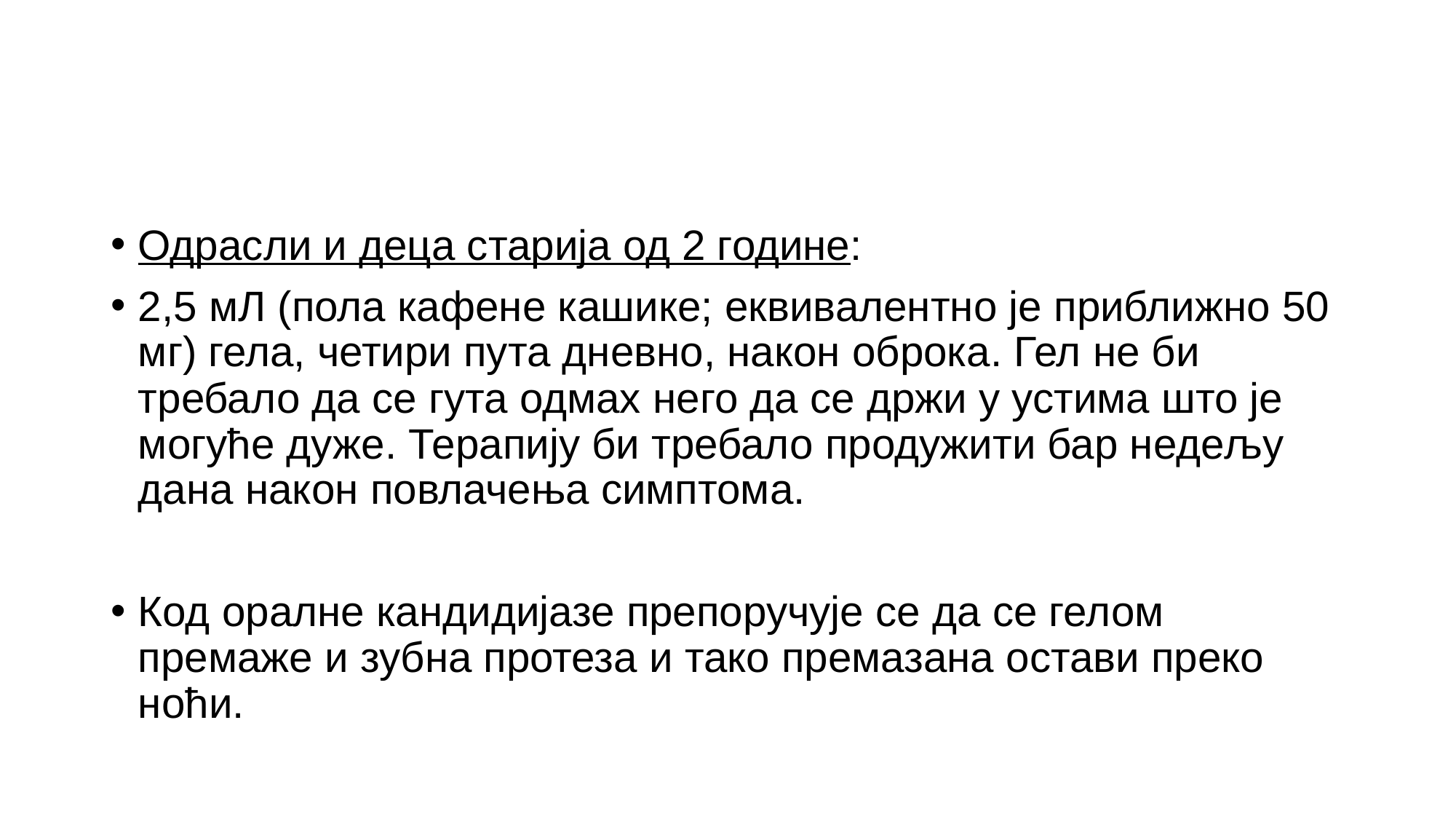

#
Одрасли и деца старија од 2 године:
2,5 мЛ (пола кафене кашике; еквивалентно је приближно 50 мг) гела, четири пута дневно, након оброка. Гел не би требало да се гута одмах него да се држи у устима што је могуће дуже. Терапију би требало продужити бар недељу дана након повлачења симптома.

Код оралне кандидијазе препоручује се да се гелом премаже и зубна протеза и тако премазана остави преко ноћи.